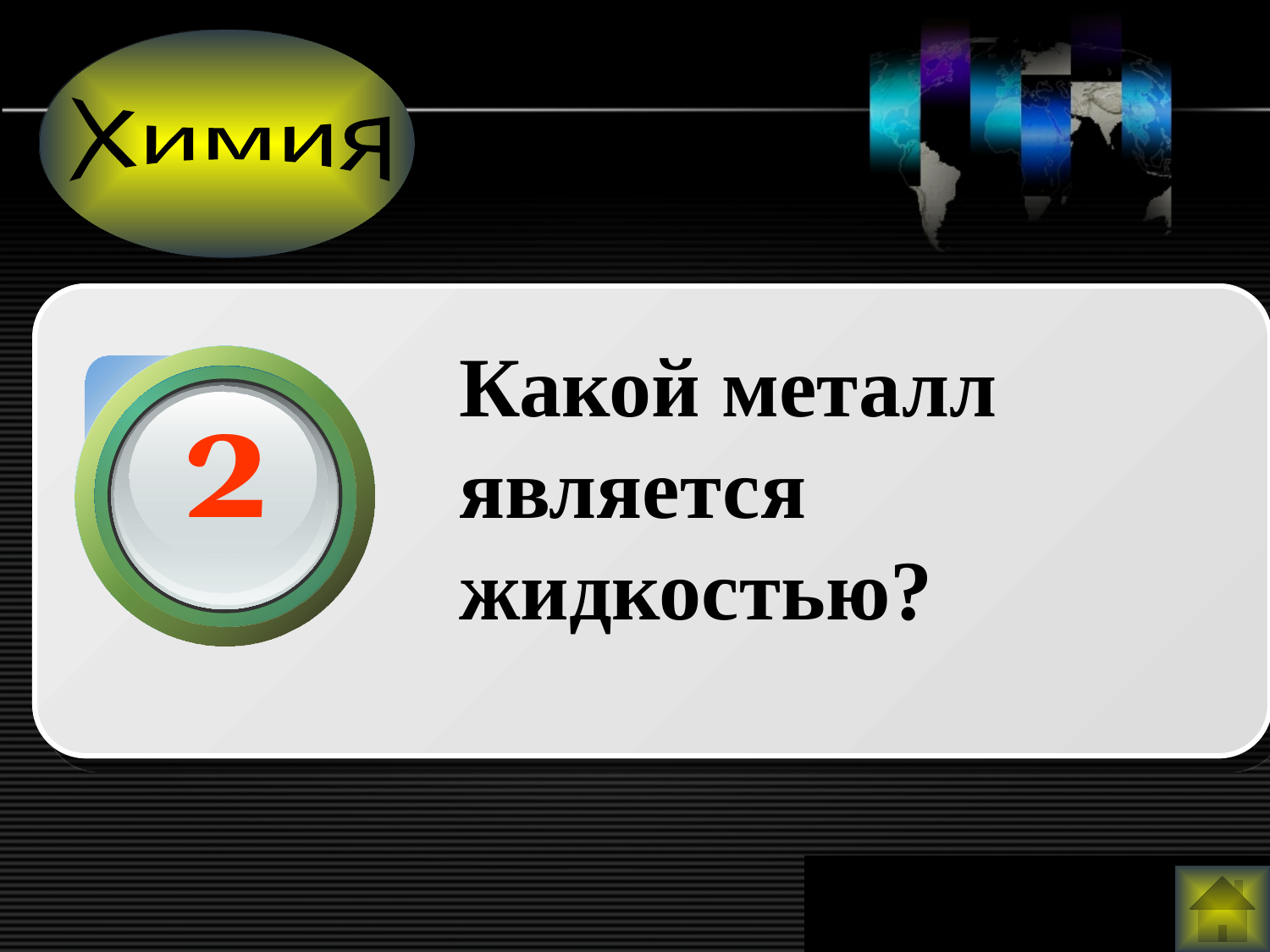

Химия

Какой металл является жидкостью?

2

www.themegallery.com